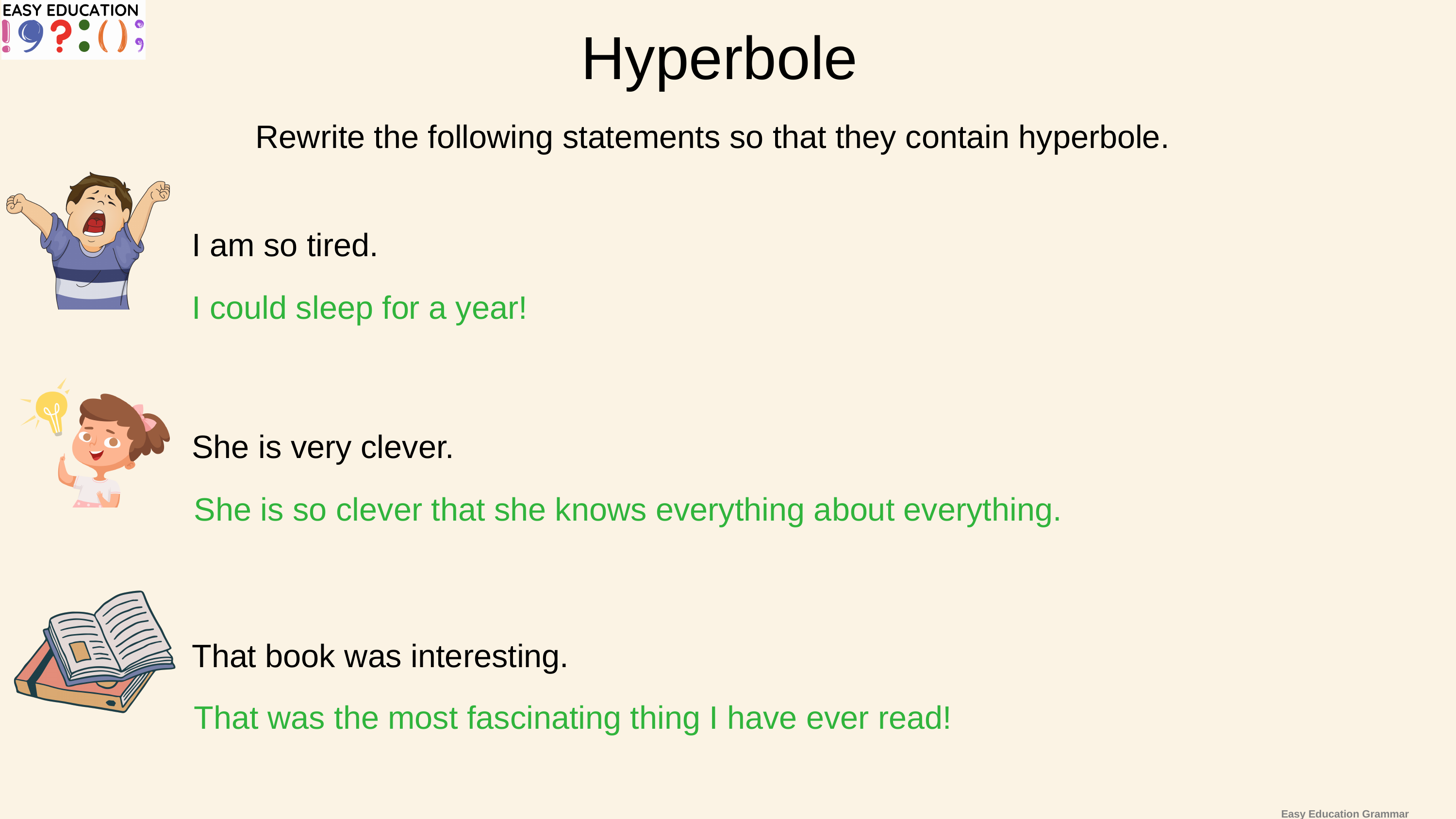

Hyperbole
Rewrite the following statements so that they contain hyperbole.

I am so tired.
I could sleep for a year!

She is very clever.
She is so clever that she knows everything about everything.

That book was interesting.
That was the most fascinating thing I have ever read!